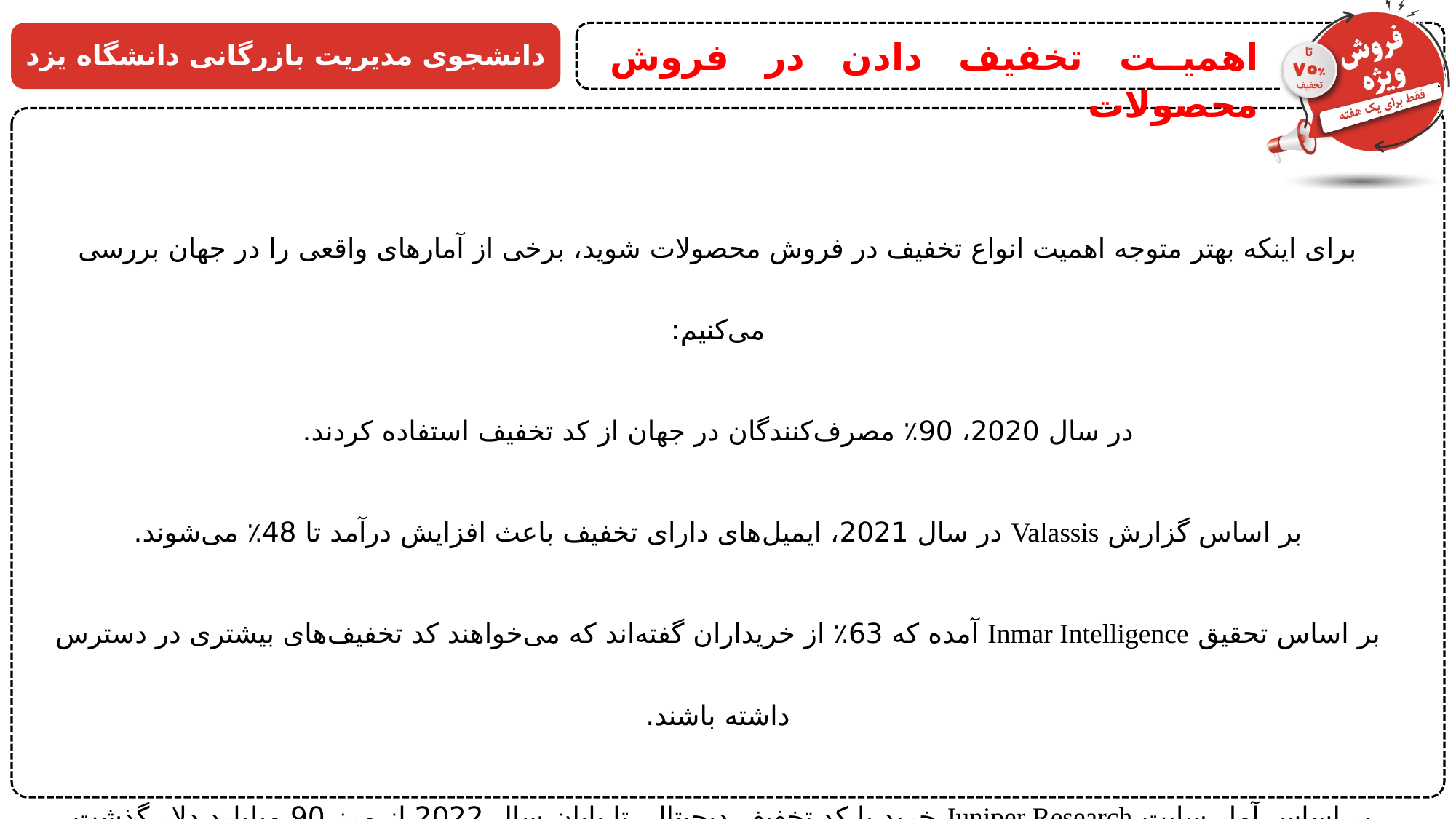

اهمیت تخفیف دادن در فروش محصولات
دانشجوی مدیریت بازرگانی دانشگاه یزد
برای اینکه بهتر متوجه اهمیت انواع تخفیف در فروش محصولات شوید، برخی از آمارهای واقعی را در جهان بررسی می‌کنیم:
در سال 2020، 90٪ مصرف‌کنندگان در جهان از کد تخفیف استفاده کردند.
بر اساس گزارش Valassis در سال 2021، ایمیل‌های دارای تخفیف باعث افزایش درآمد تا 48٪ می‌شوند.
بر اساس تحقیق Inmar Intelligence آمده که 63٪ از خریداران گفته‌اند که می‌خواهند کد تخفیف‌های بیشتری در دسترس داشته باشند.
بر اساس آمار سایت Juniper Research خرید با کد تخفیف دیجیتال، تا پایان سال 2022 از مرز 90 میلیارد دلار گذشت.